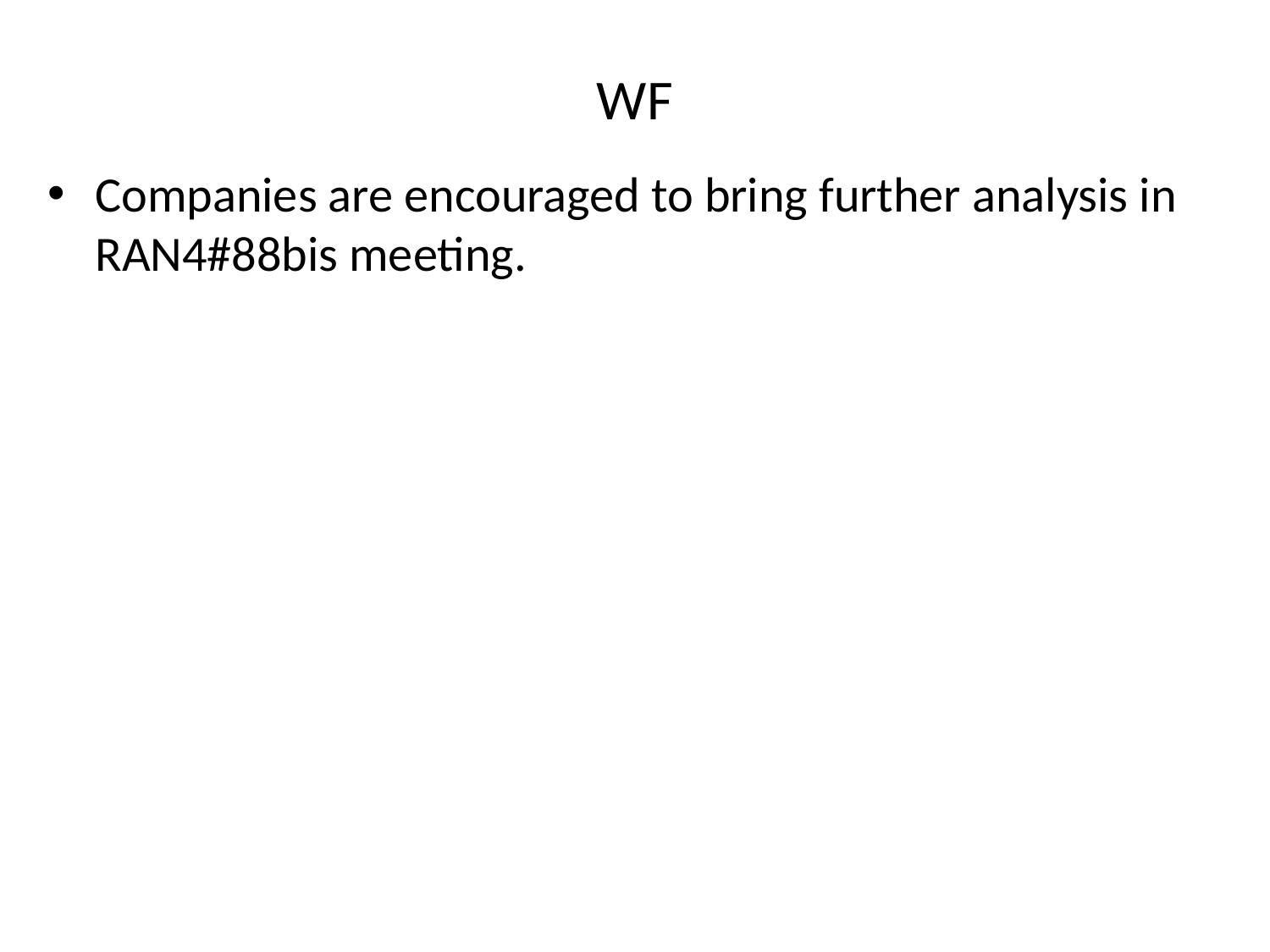

# WF
Companies are encouraged to bring further analysis in RAN4#88bis meeting.

7